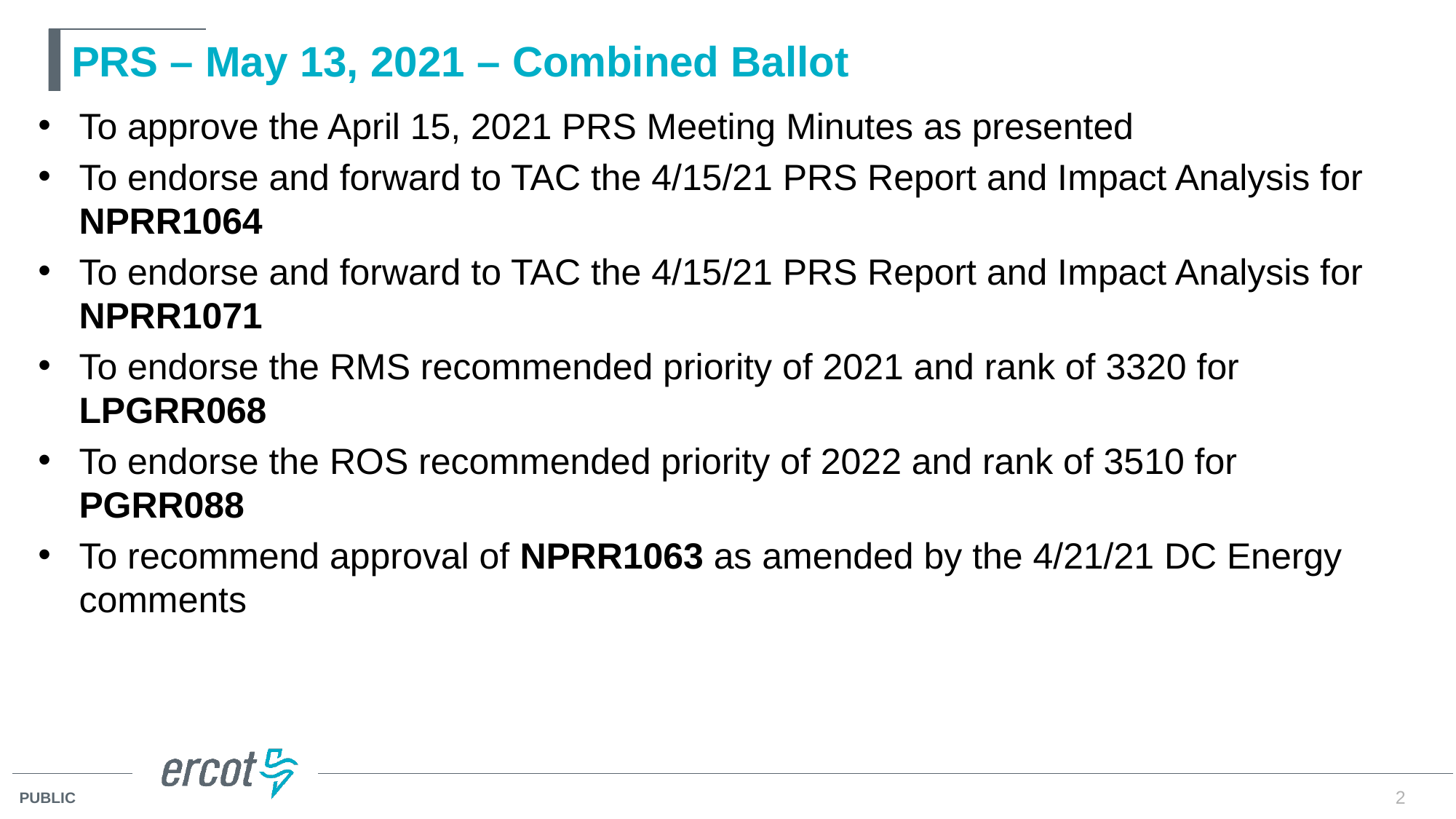

# PRS – May 13, 2021 – Combined Ballot
To approve the April 15, 2021 PRS Meeting Minutes as presented
To endorse and forward to TAC the 4/15/21 PRS Report and Impact Analysis for NPRR1064
To endorse and forward to TAC the 4/15/21 PRS Report and Impact Analysis for NPRR1071
To endorse the RMS recommended priority of 2021 and rank of 3320 for LPGRR068
To endorse the ROS recommended priority of 2022 and rank of 3510 for PGRR088
To recommend approval of NPRR1063 as amended by the 4/21/21 DC Energy comments
2